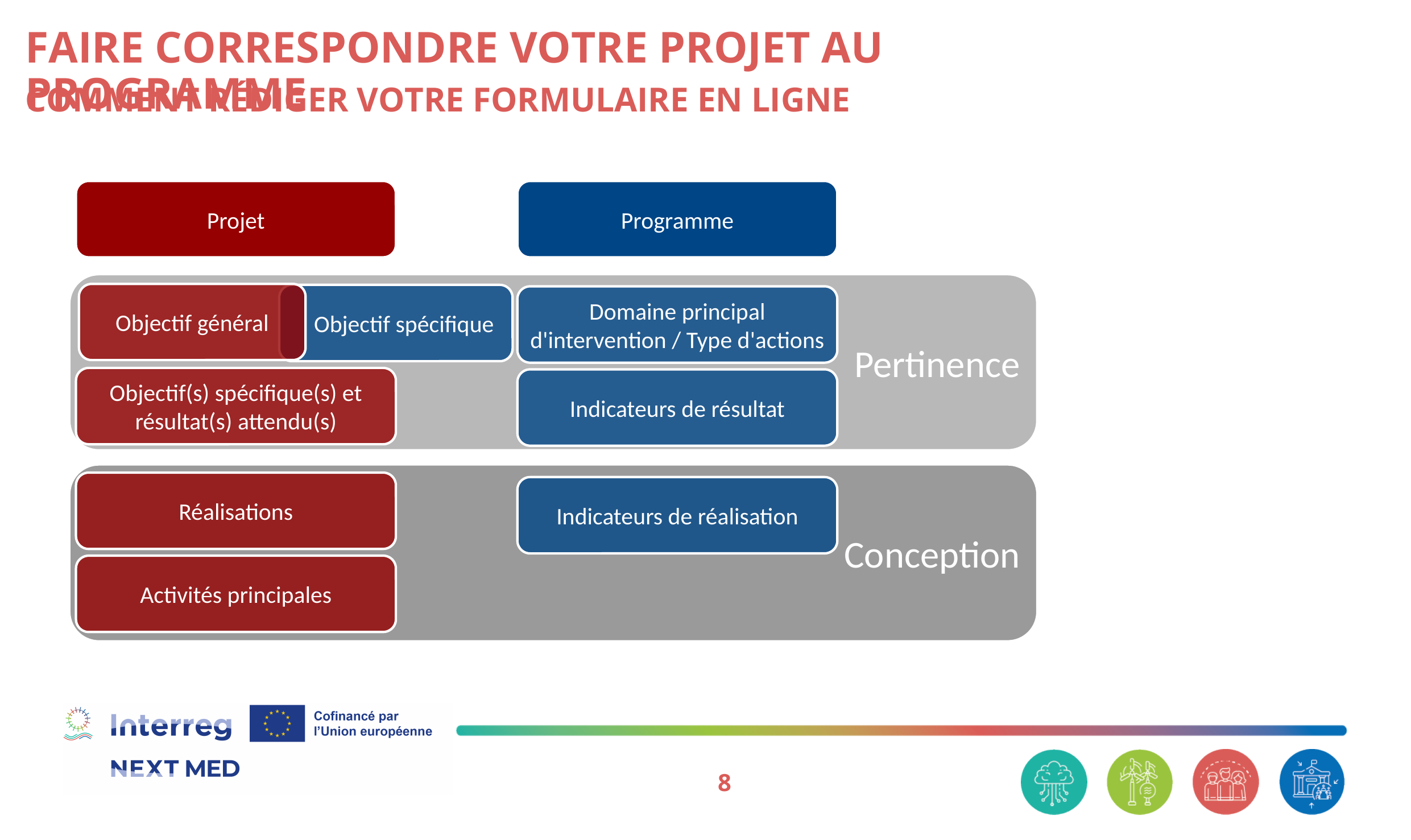

Faire correspondre votre projet au programme
#
Comment rédiger votre Formulaire en ligne
Projet
Programme
Pertinence
Objectif général
   Objectif spécifique
Domaine principal d'intervention / Type d'actions
Objectif(s) spécifique(s) et résultat(s) attendu(s)
Indicateurs de résultat
Conception
Réalisations
Indicateurs de réalisation
Activités principales
8